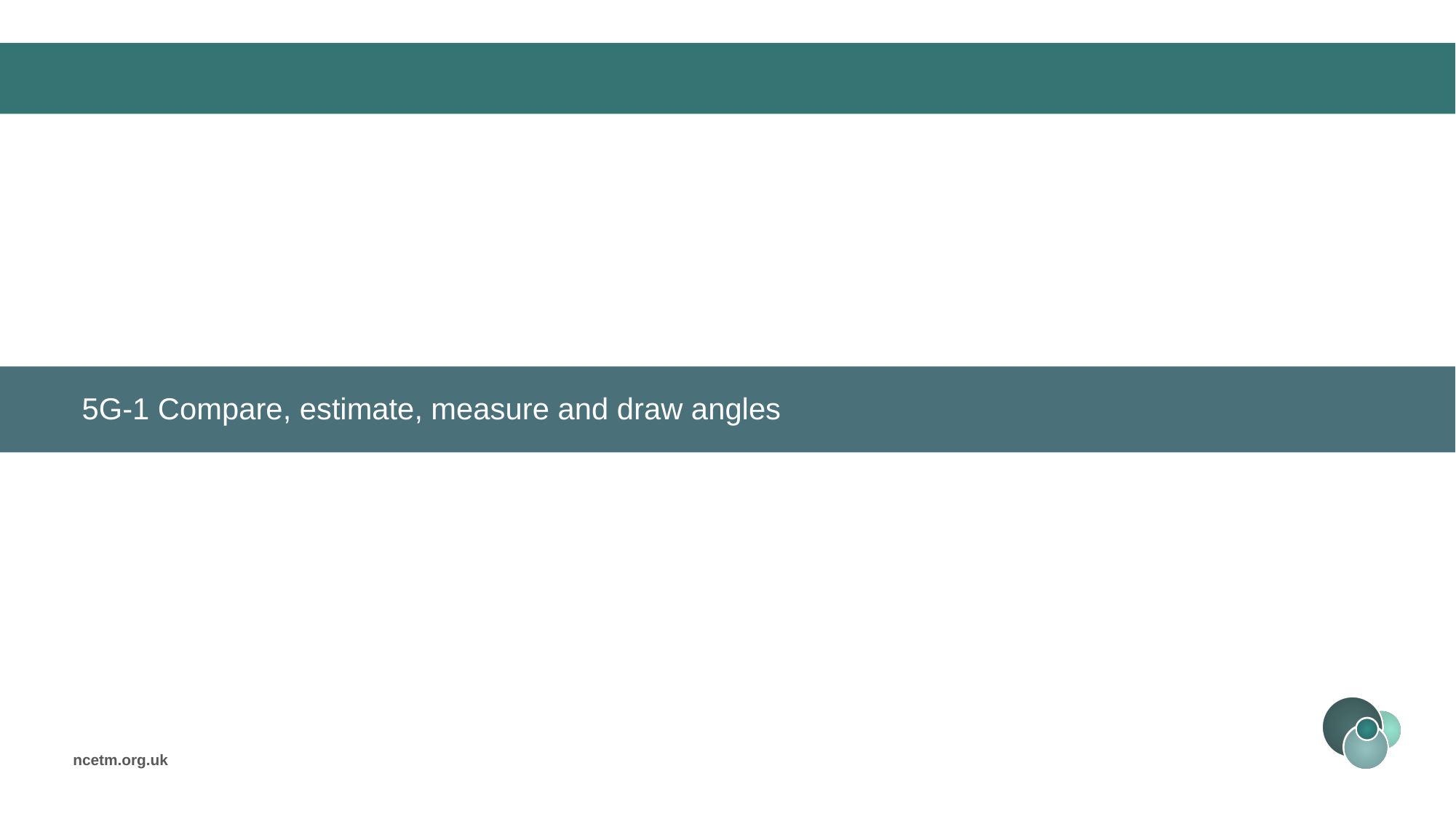

5G-1 Compare, estimate, measure and draw angles